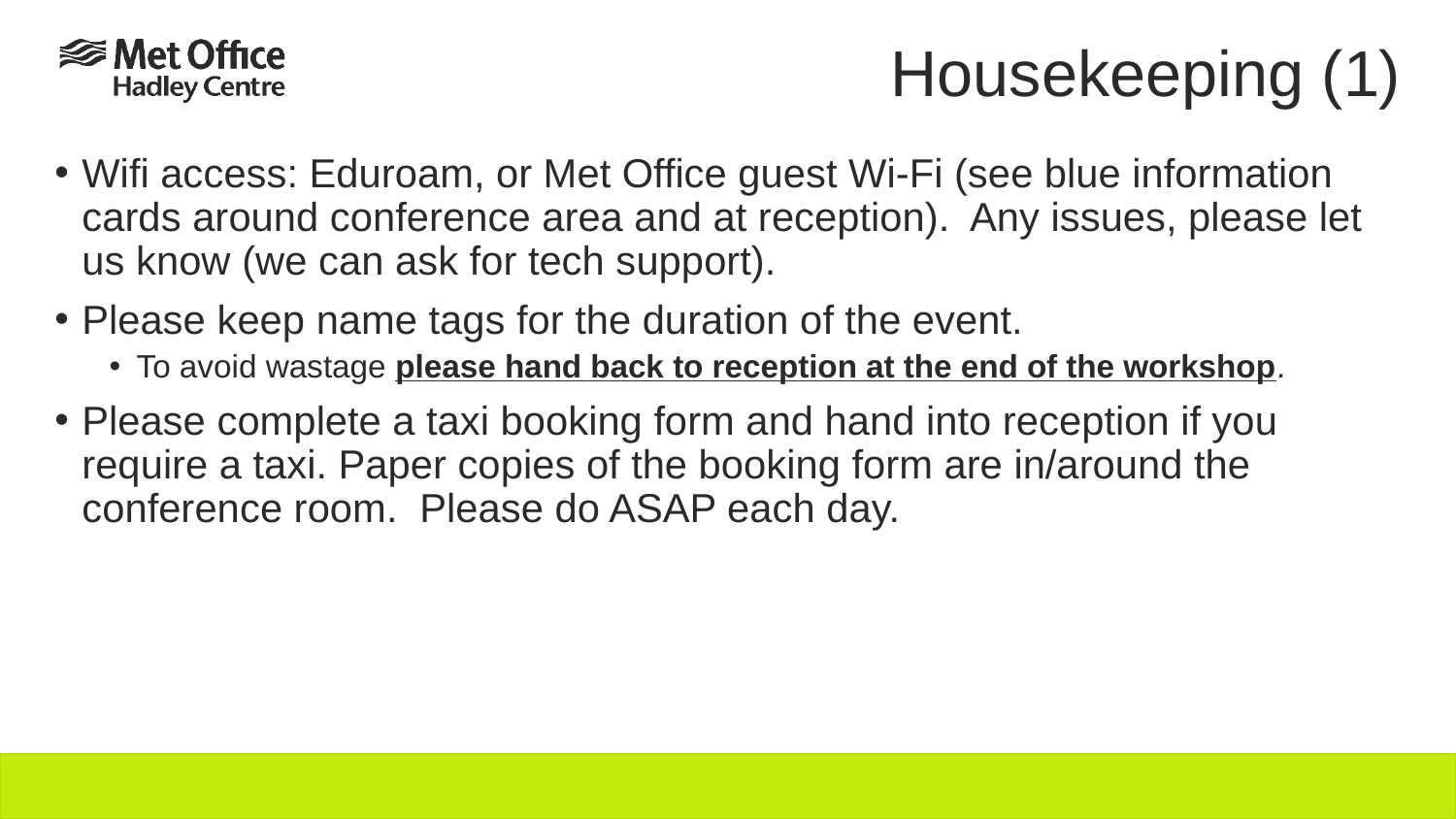

# Housekeeping (1)
Wifi access: Eduroam, or Met Office guest Wi-Fi (see blue information cards around conference area and at reception).  Any issues, please let us know (we can ask for tech support).
Please keep name tags for the duration of the event.
To avoid wastage please hand back to reception at the end of the workshop.
Please complete a taxi booking form and hand into reception if you require a taxi. Paper copies of the booking form are in/around the conference room.  Please do ASAP each day.